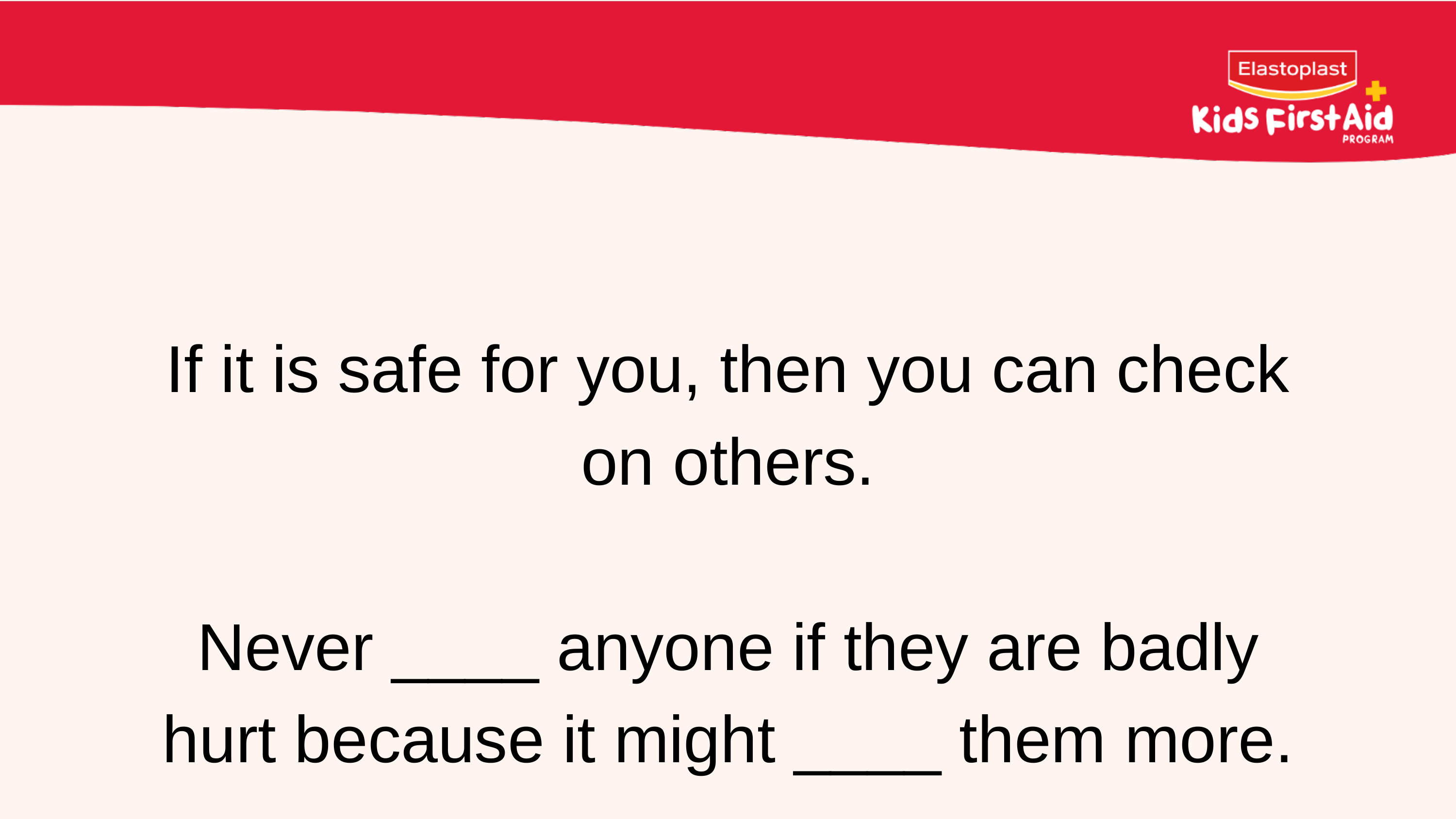

If it is safe for you, then you can check on others.

Never ____ anyone if they are badly hurt because it might ____ them more.
12